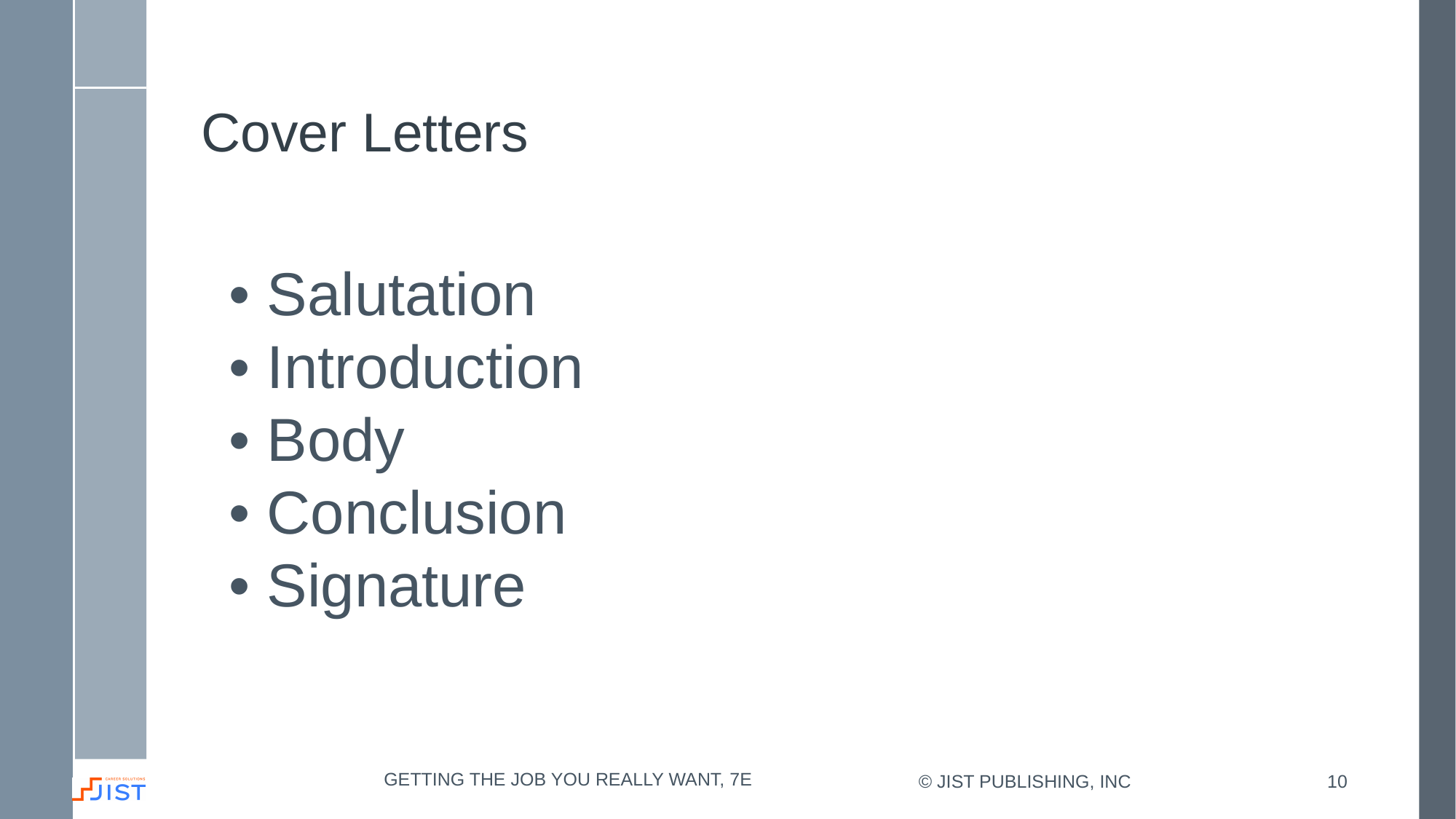

# Cover Letters
• Salutation
• Introduction
• Body
• Conclusion
• Signature

Getting the job you really want, 7e
© JIST Publishing, Inc
10